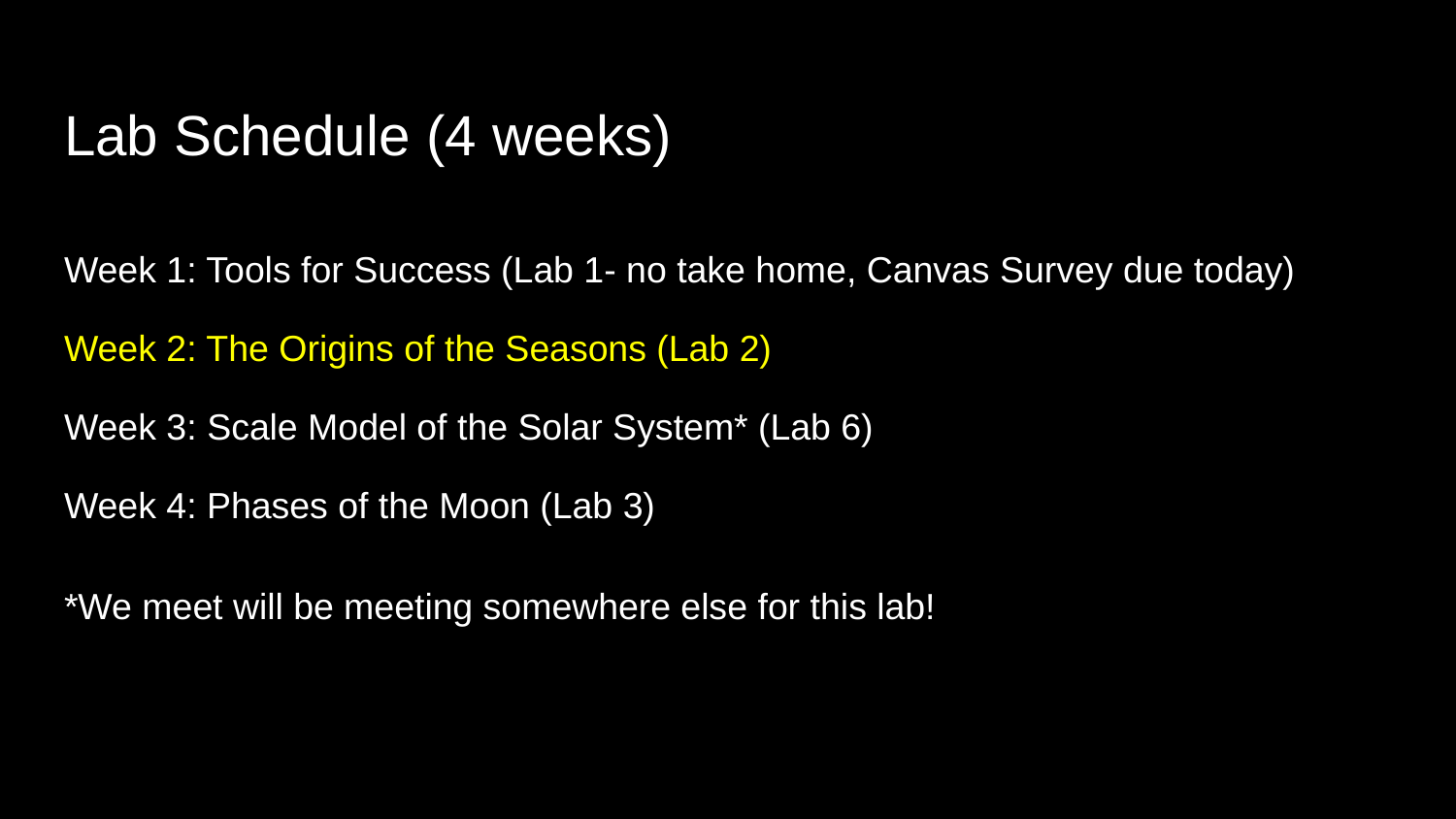

# Lab Schedule (4 weeks)

Week 1: Tools for Success (Lab 1- no take home, Canvas Survey due today)
Week 2: The Origins of the Seasons (Lab 2)
Week 3: Scale Model of the Solar System* (Lab 6)
Week 4: Phases of the Moon (Lab 3)

*We meet will be meeting somewhere else for this lab!